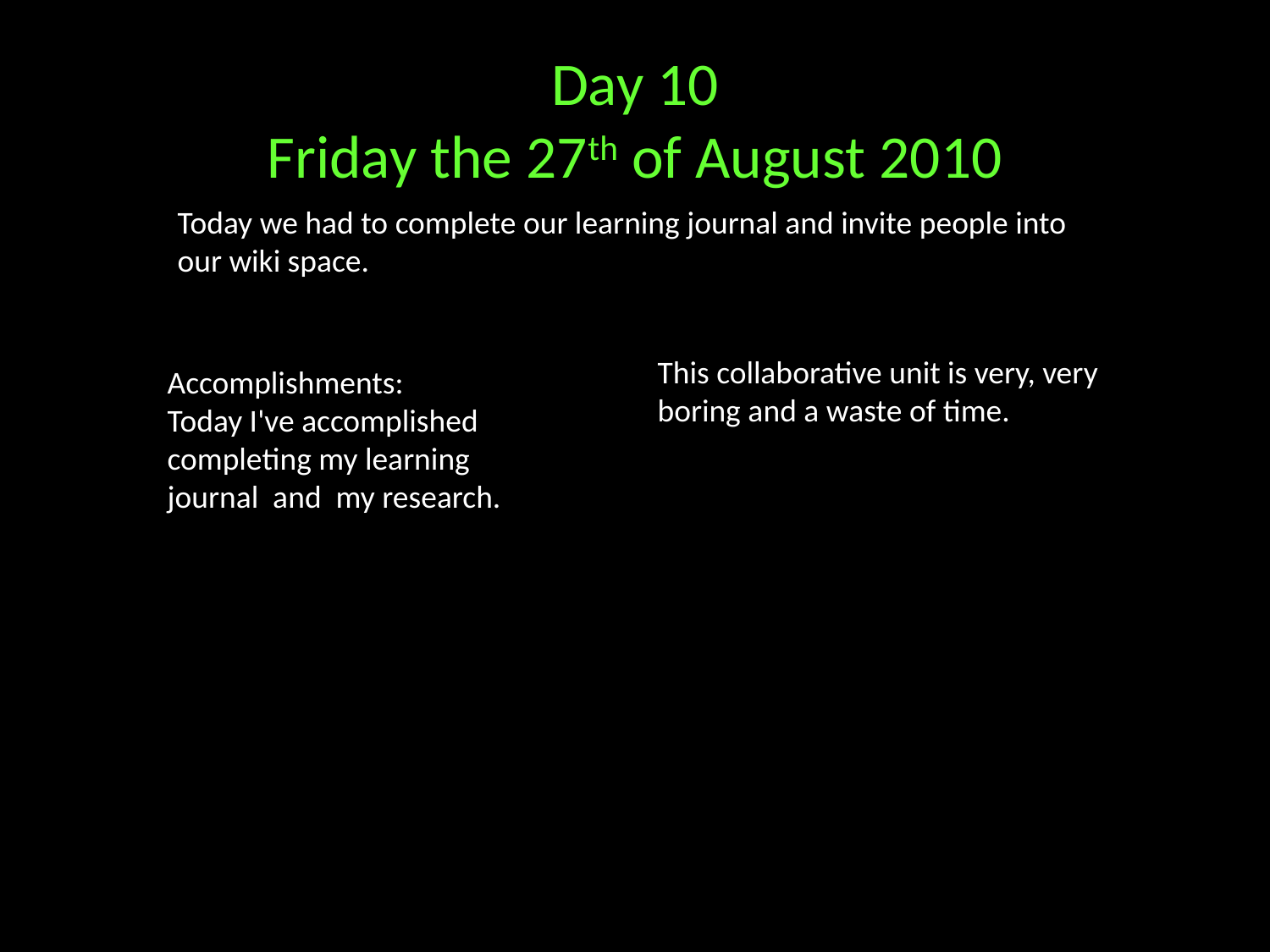

# Day 10 Friday the 27th of August 2010
Today we had to complete our learning journal and invite people into our wiki space.
This collaborative unit is very, very boring and a waste of time.
Accomplishments:
Today I've accomplished completing my learning journal  and  my research.